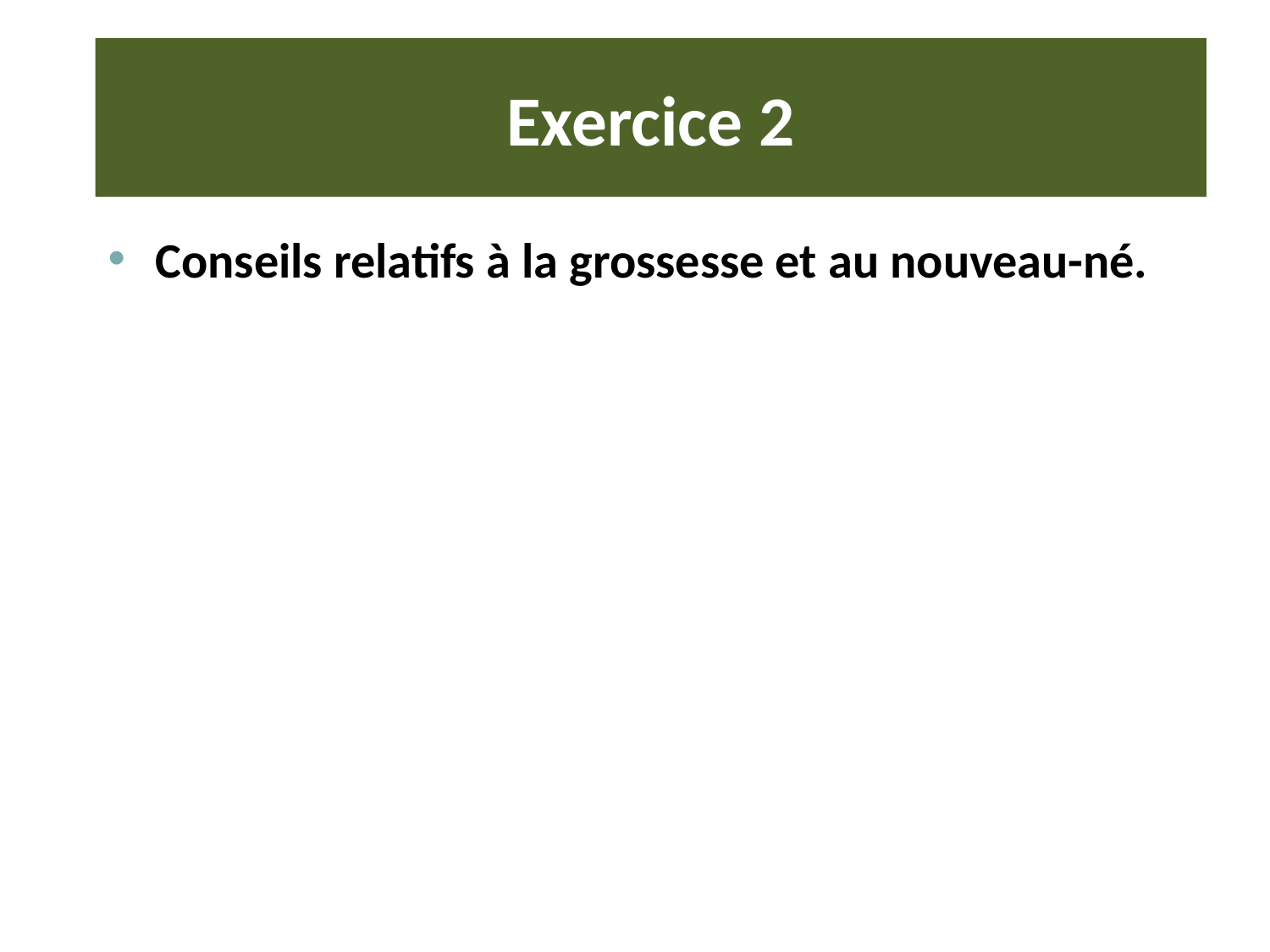

# Exercice 2
Conseils relatifs à la grossesse et au nouveau-né.